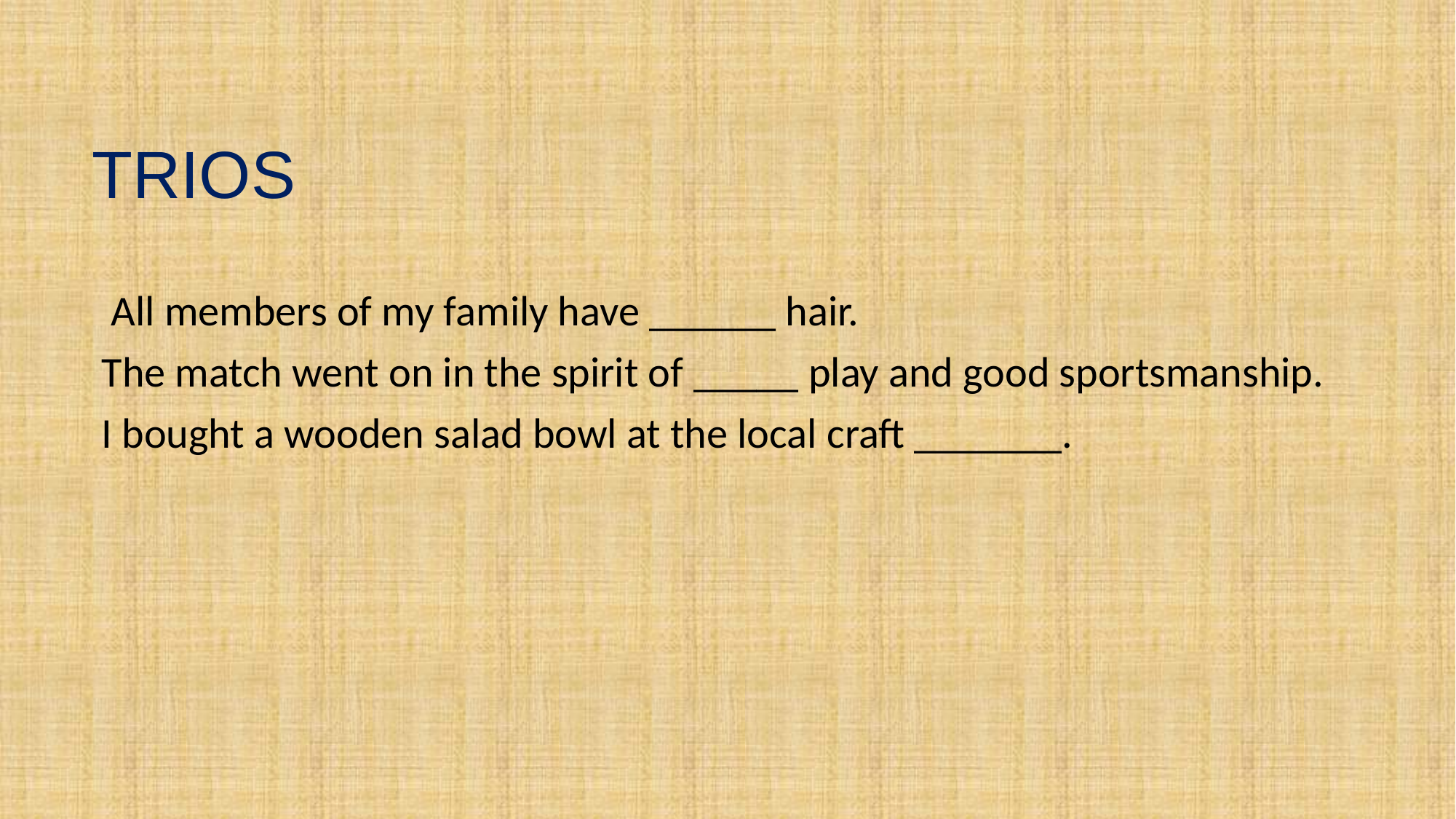

#
TRIOS

  All members of my family have ______ hair.
 The match went on in the spirit of _____ play and good sportsmanship.
 I bought a wooden salad bowl at the local craft _______.